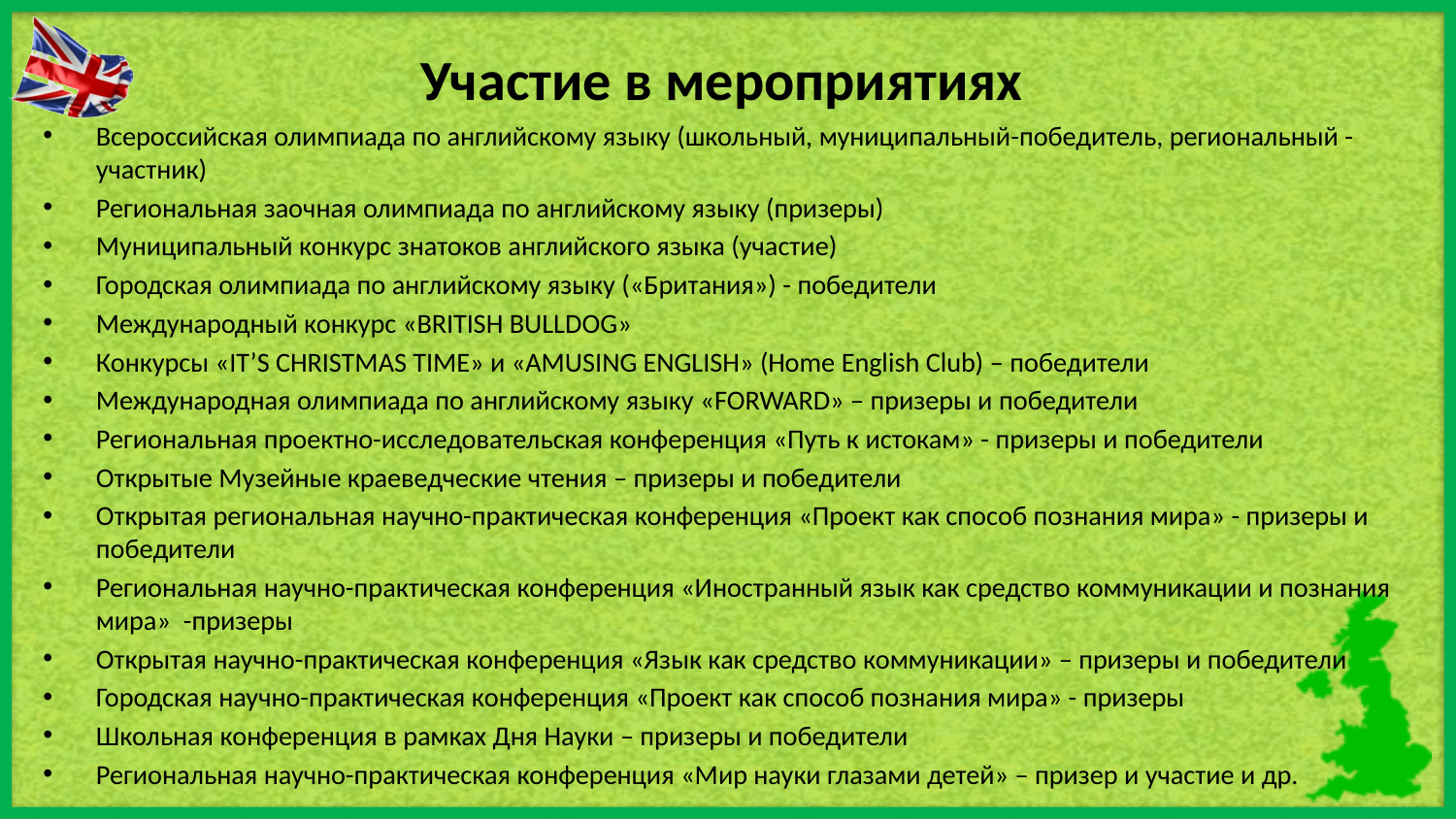

# Участие в мероприятиях
Всероссийская олимпиада по английскому языку (школьный, муниципальный-победитель, региональный - участник)
Региональная заочная олимпиада по английскому языку (призеры)
Муниципальный конкурс знатоков английского языка (участие)
Городская олимпиада по английскому языку («Британия») - победители
Международный конкурс «BRITISH BULLDOG»
Конкурсы «IT’S CHRISTMAS TIME» и «AMUSING ENGLISH» (Home English Club) – победители
Международная олимпиада по английскому языку «FORWARD» – призеры и победители
Региональная проектно-исследовательская конференция «Путь к истокам» - призеры и победители
Открытые Музейные краеведческие чтения – призеры и победители
Открытая региональная научно-практическая конференция «Проект как способ познания мира» - призеры и победители
Региональная научно-практическая конференция «Иностранный язык как средство коммуникации и познания мира»  -призеры
Открытая научно-практическая конференция «Язык как средство коммуникации» – призеры и победители
Городская научно-практическая конференция «Проект как способ познания мира» - призеры
Школьная конференция в рамках Дня Науки – призеры и победители
Региональная научно-практическая конференция «Мир науки глазами детей» – призер и участие и др.